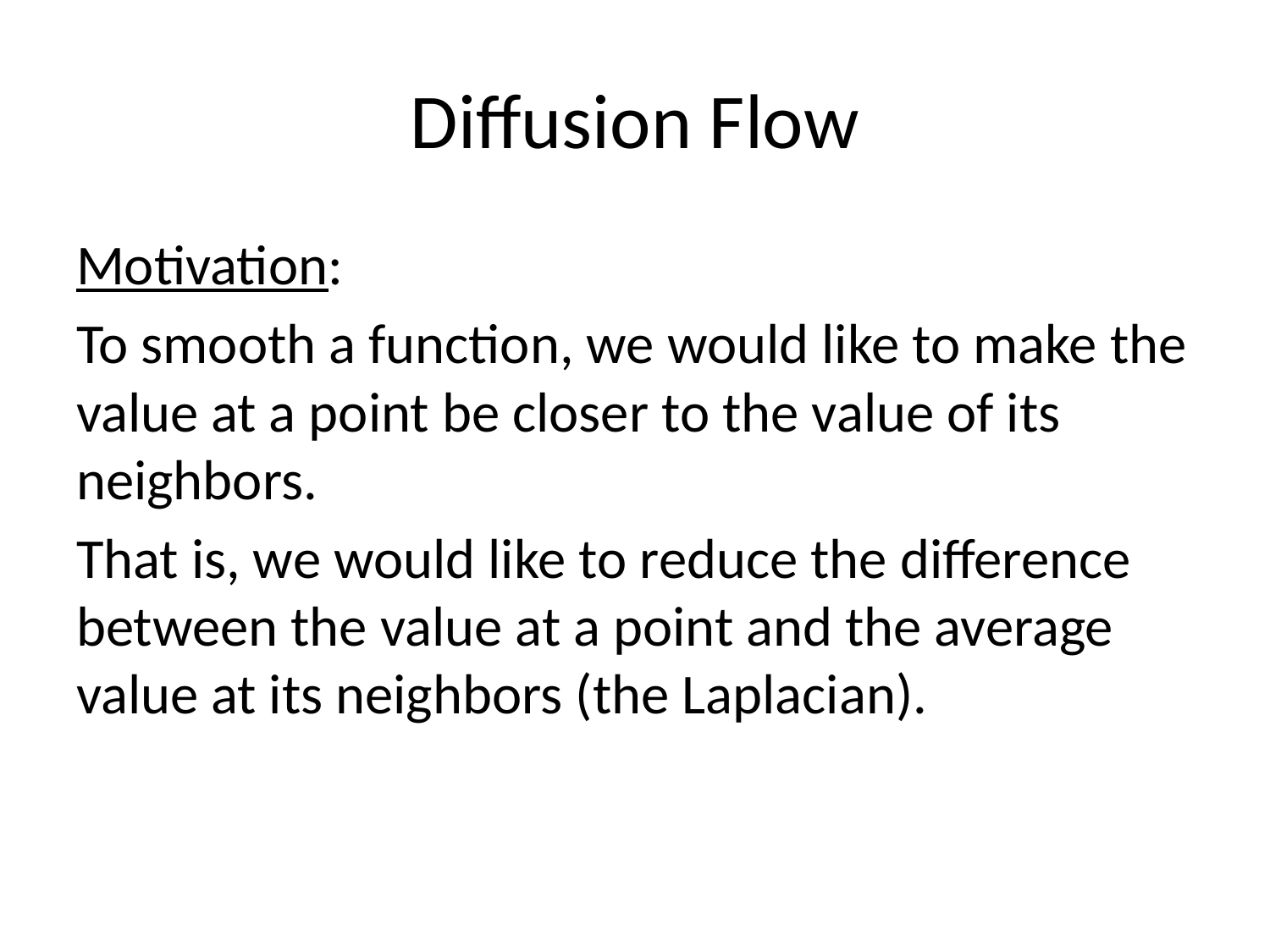

# Diffusion Flow
Motivation:
To smooth a function, we would like to make the value at a point be closer to the value of its neighbors.
That is, we would like to reduce the difference between the value at a point and the average value at its neighbors (the Laplacian).